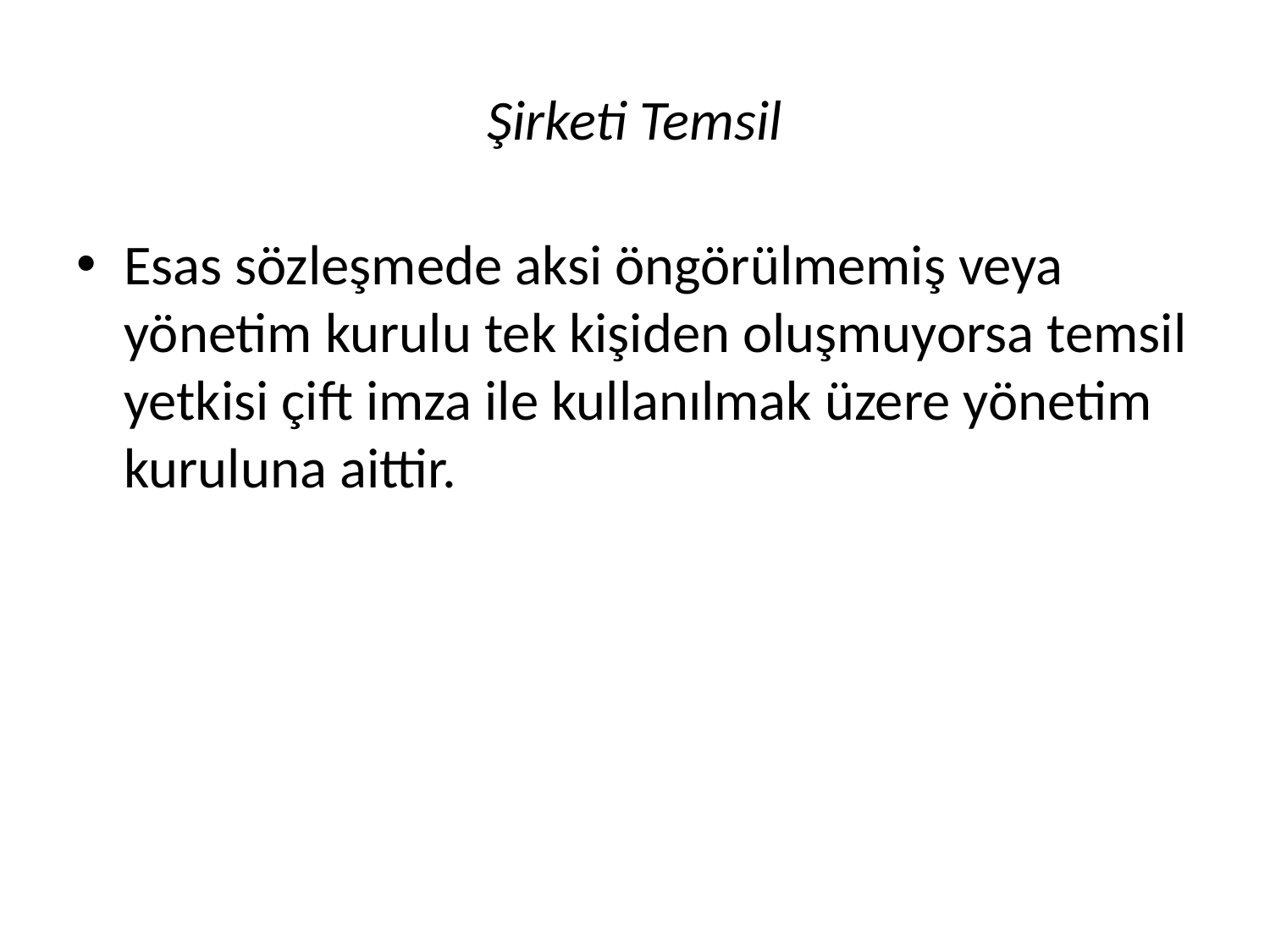

# Şirketi Temsil
Esas sözleşmede aksi öngörülmemiş veya yönetim kurulu tek kişiden oluşmuyorsa temsil yetkisi çift imza ile kullanılmak üzere yönetim kuruluna aittir.